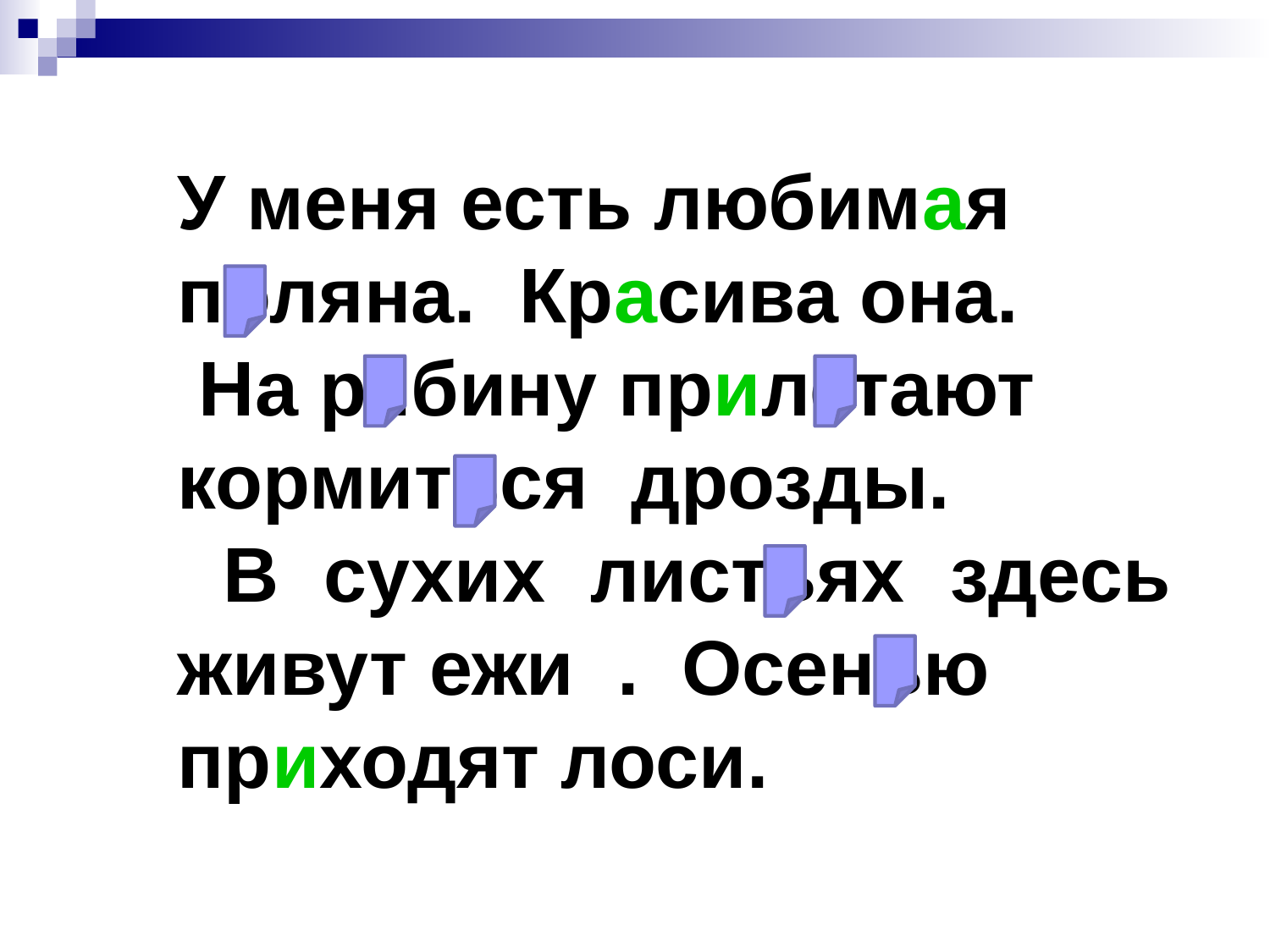

У меня есть любимая
поляна.  Красива она.
 На рябину прилетают
кормиться  дрозды.
 В сухих листьях здесь живут ежи  .  Осенью
приходят лоси.